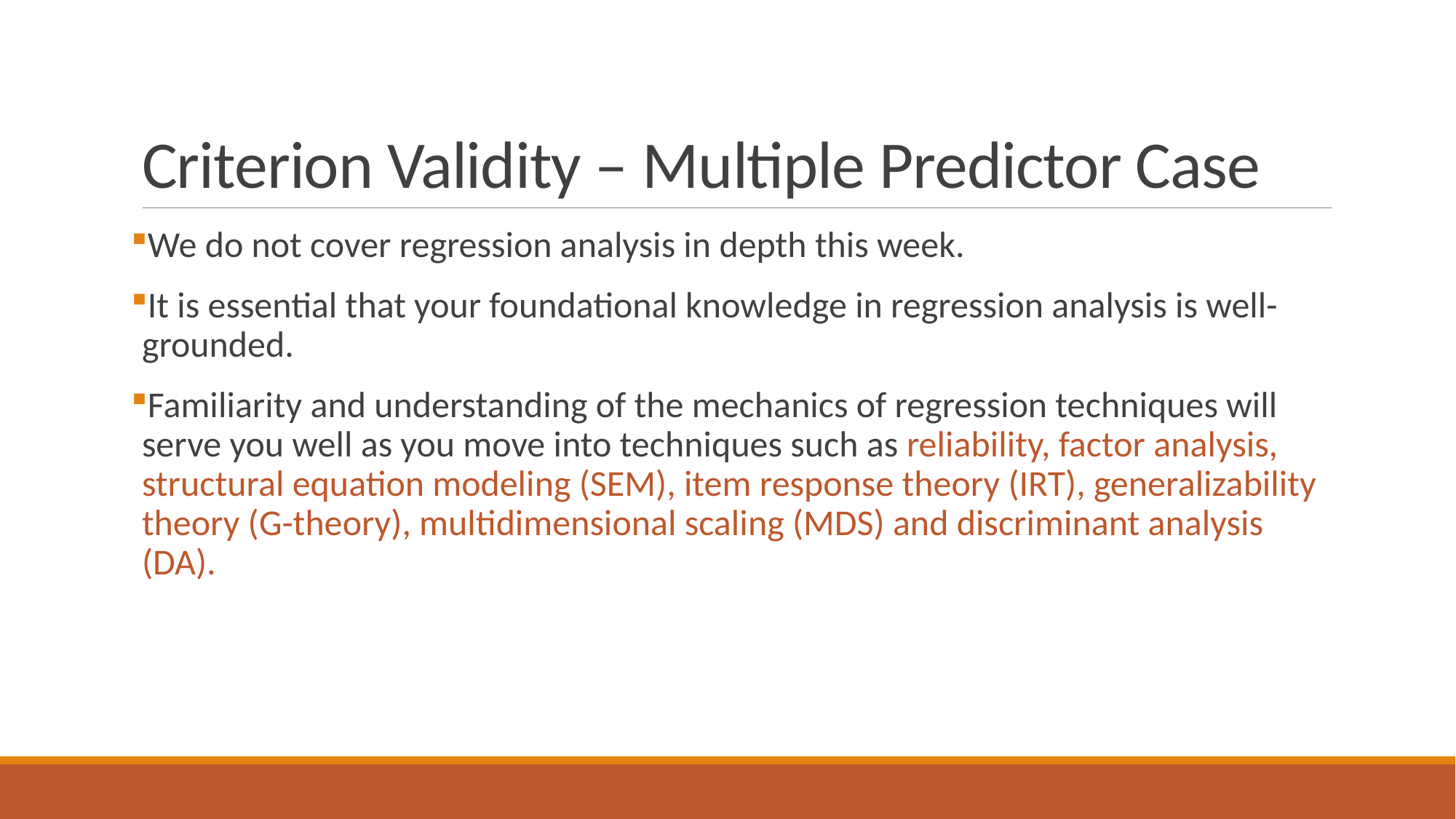

# Criterion Validity – Multiple Predictor Case
We do not cover regression analysis in depth this week.
It is essential that your foundational knowledge in regression analysis is well-grounded.
Familiarity and understanding of the mechanics of regression techniques will serve you well as you move into techniques such as reliability, factor analysis, structural equation modeling (SEM), item response theory (IRT), generalizability theory (G-theory), multidimensional scaling (MDS) and discriminant analysis (DA).